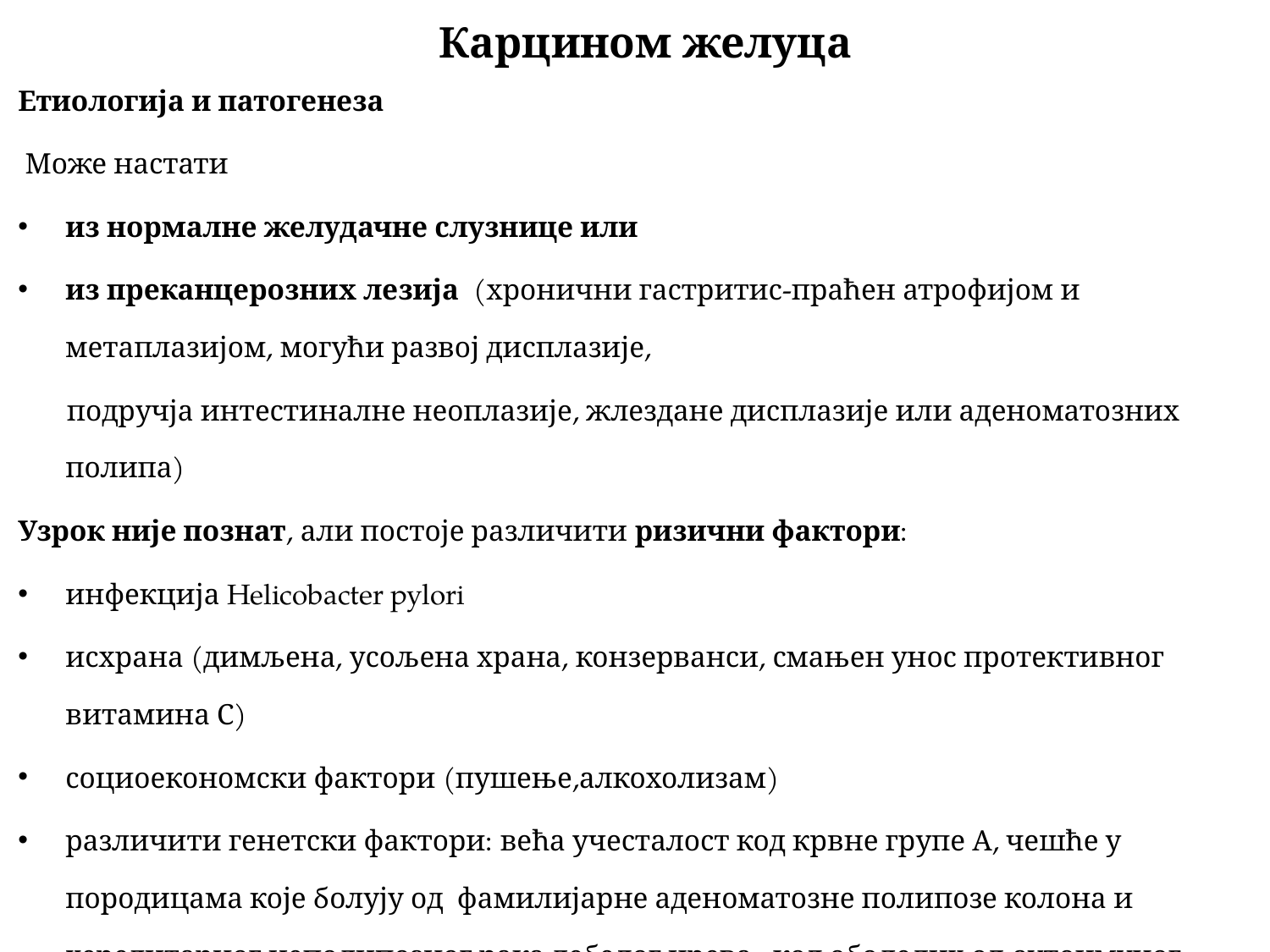

# Карцином желуца
Етиологија и патогенеза
 Може настати
из нормалне желудачне слузнице или
из преканцерозних лезија  (хронични гастритис-праћен атрофијом и метаплазијом, могући развој дисплазије,
       подручја интестиналне неоплазије, жлездане дисплазије или аденоматозних полипа)
Узрок није познат, али постоје различити ризични фактори:
инфекција Helicobacter pylori
исхрана (димљена, усољена храна, конзерванси, смањен унос протективног витамина С)
социоекономски фактори (пушење,алкохолизам)
различити генетски фактори: већа учесталост код крвне групе А, чешће у породицама које болују од  фамилијарне аденоматозне полипозе колона и  хередитарног неполипозног рака дебелог црева,  код оболелих од аутоимуног атрофичног  гастритиса
полипи као прекурсори